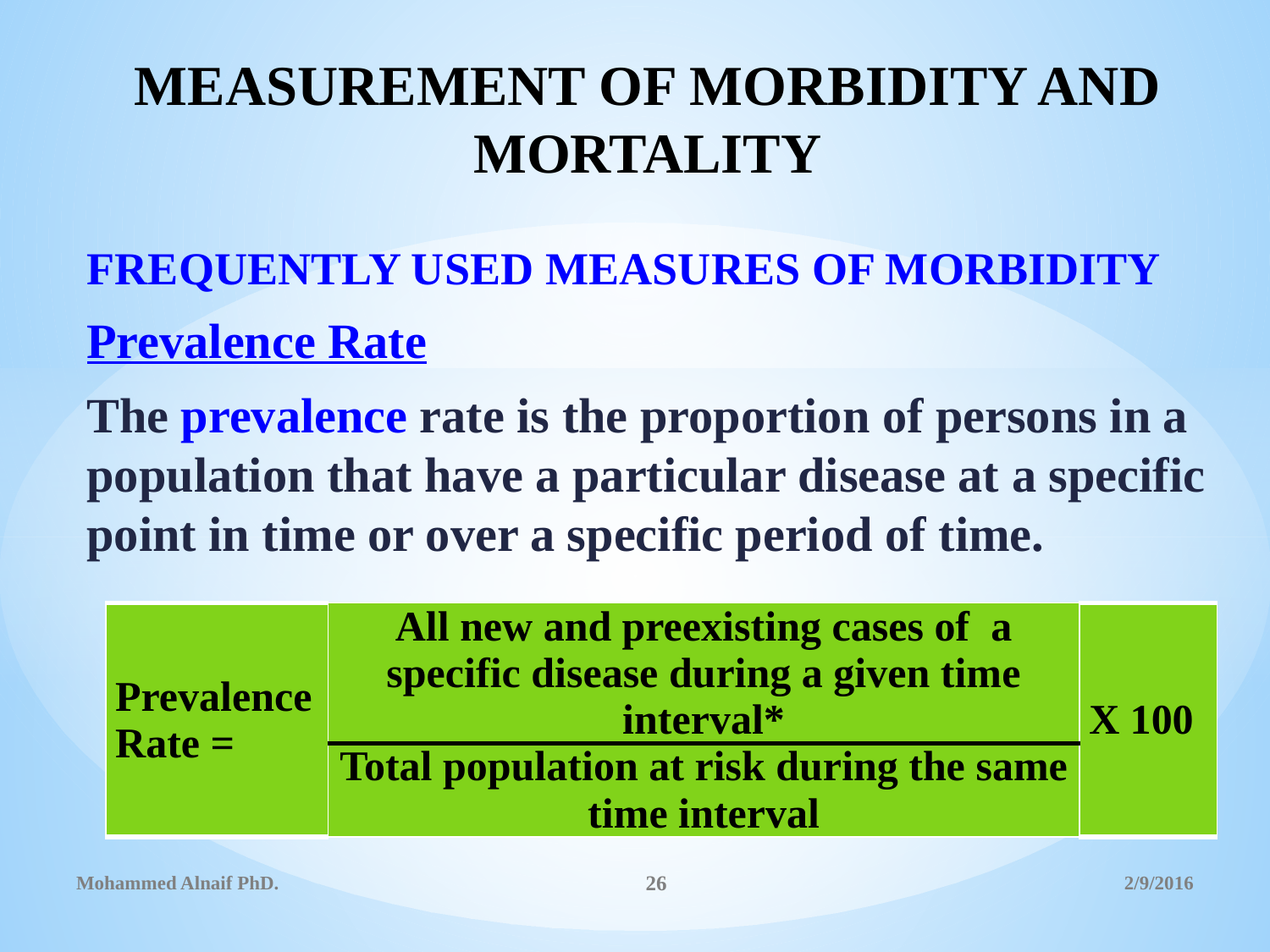

# MEASUREMENT OF MORBIDITY AND MORTALITY
FREQUENTLY USED MEASURES OF MORBIDITY
Prevalence Rate
The prevalence rate is the proportion of persons in a population that have a particular disease at a specific point in time or over a specific period of time.

| Prevalence Rate = | All new and preexisting cases of a specific disease during a given time interval\* | X 100 |
| --- | --- | --- |
|  | Total population at risk during the same time interval |  |
Mohammed Alnaif PhD.
26
2/9/2016